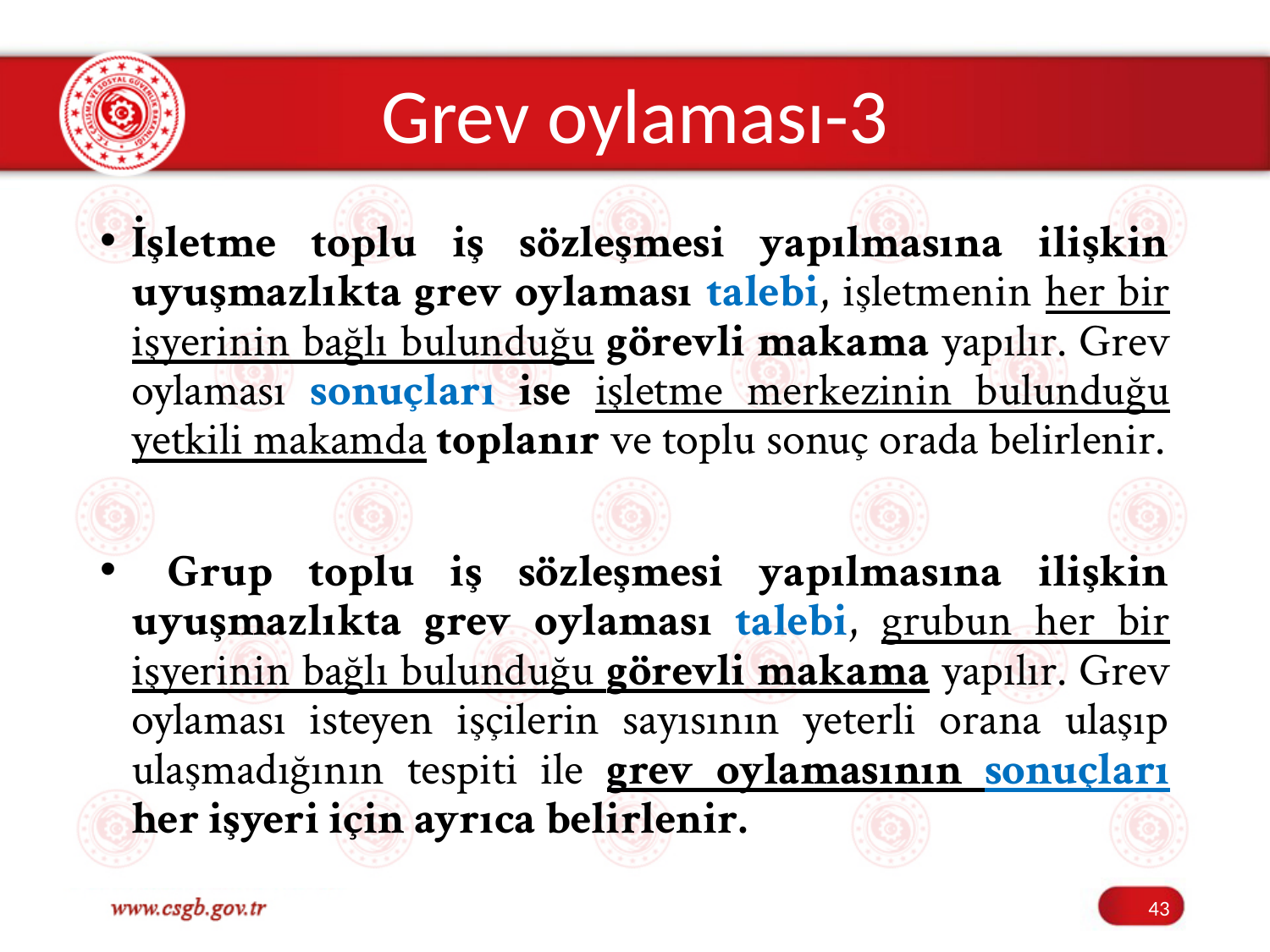

# Grev oylaması-3
İşletme toplu iş sözleşmesi yapılmasına ilişkin uyuşmazlıkta grev oylaması talebi, işletmenin her bir işyerinin bağlı bulunduğu görevli makama yapılır. Grev oylaması sonuçları ise işletme merkezinin bulunduğu yetkili makamda toplanır ve toplu sonuç orada belirlenir.

 Grup toplu iş sözleşmesi yapılmasına ilişkin uyuşmazlıkta grev oylaması talebi, grubun her bir işyerinin bağlı bulunduğu görevli makama yapılır. Grev oylaması isteyen işçilerin sayısının yeterli orana ulaşıp ulaşmadığının tespiti ile grev oylamasının sonuçları her işyeri için ayrıca belirlenir.
43